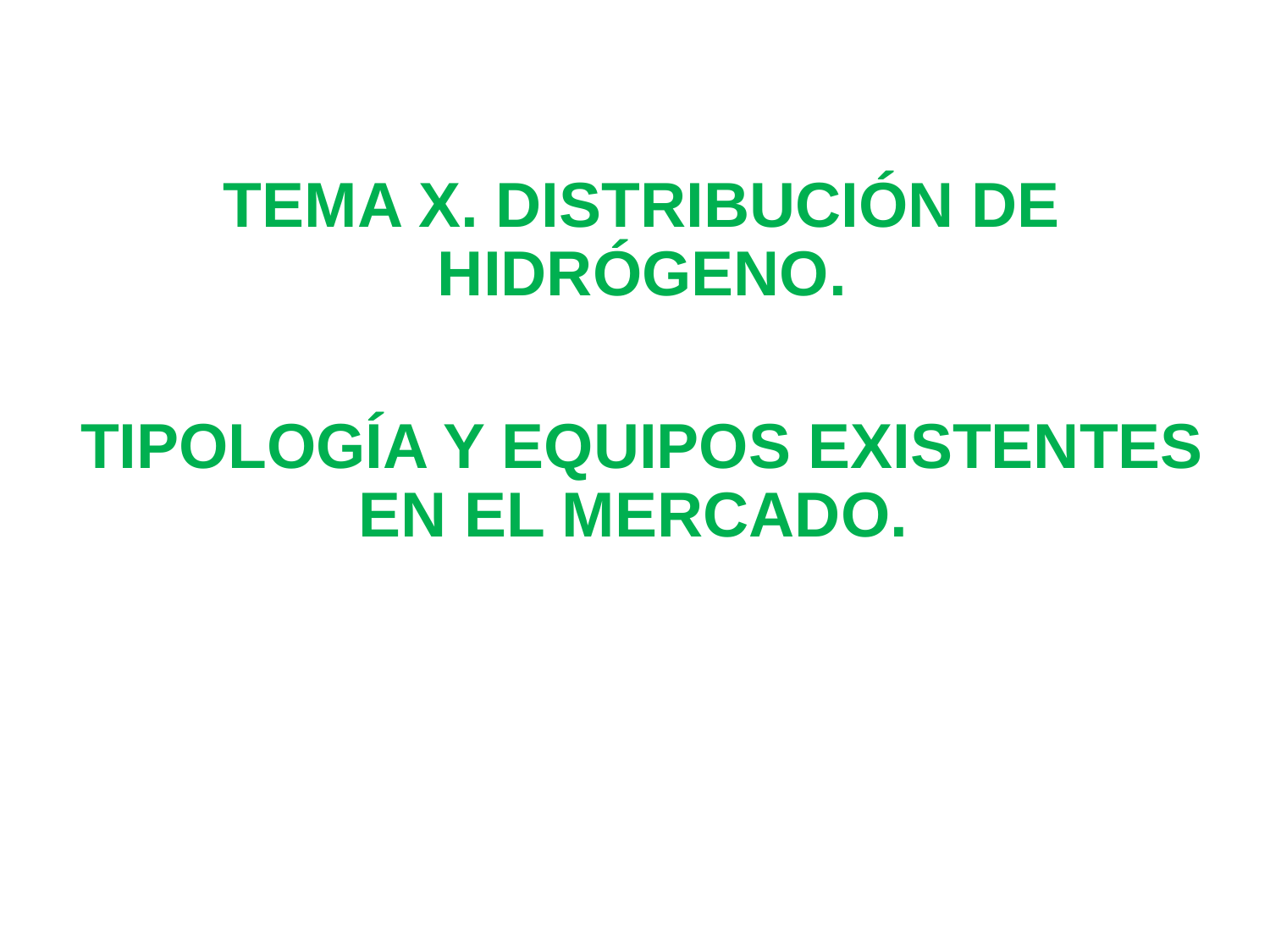

TEMA X. DISTRIBUCIÓN DE HIDRÓGENO.

TIPOLOGÍA Y EQUIPOS EXISTENTES EN EL MERCADO.

Tema III				                                                       Transporte y distribución